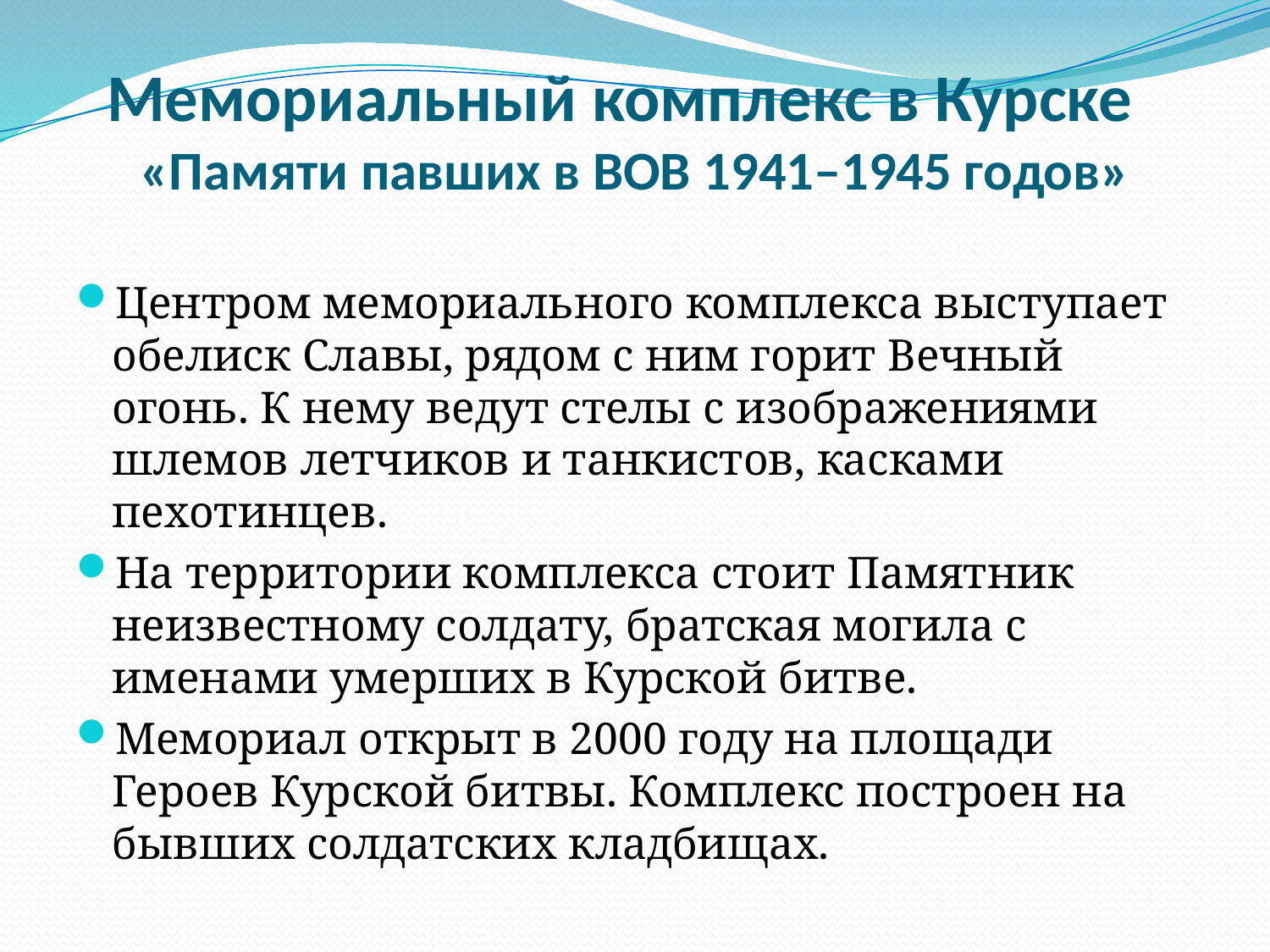

Мемориальный комплекс в Курске
«Памяти павших в ВОВ 1941–1945 годов»
Центром мемориального комплекса выступает обелиск Славы, рядом с ним горит Вечный огонь. К нему ведут стелы с изображениями шлемов летчиков и танкистов, касками пехотинцев.
На территории комплекса стоит Памятник неизвестному солдату, братская могила с именами умерших в Курской битве.
Мемориал открыт в 2000 году на площади Героев Курской битвы. Комплекс построен на бывших солдатских кладбищах.